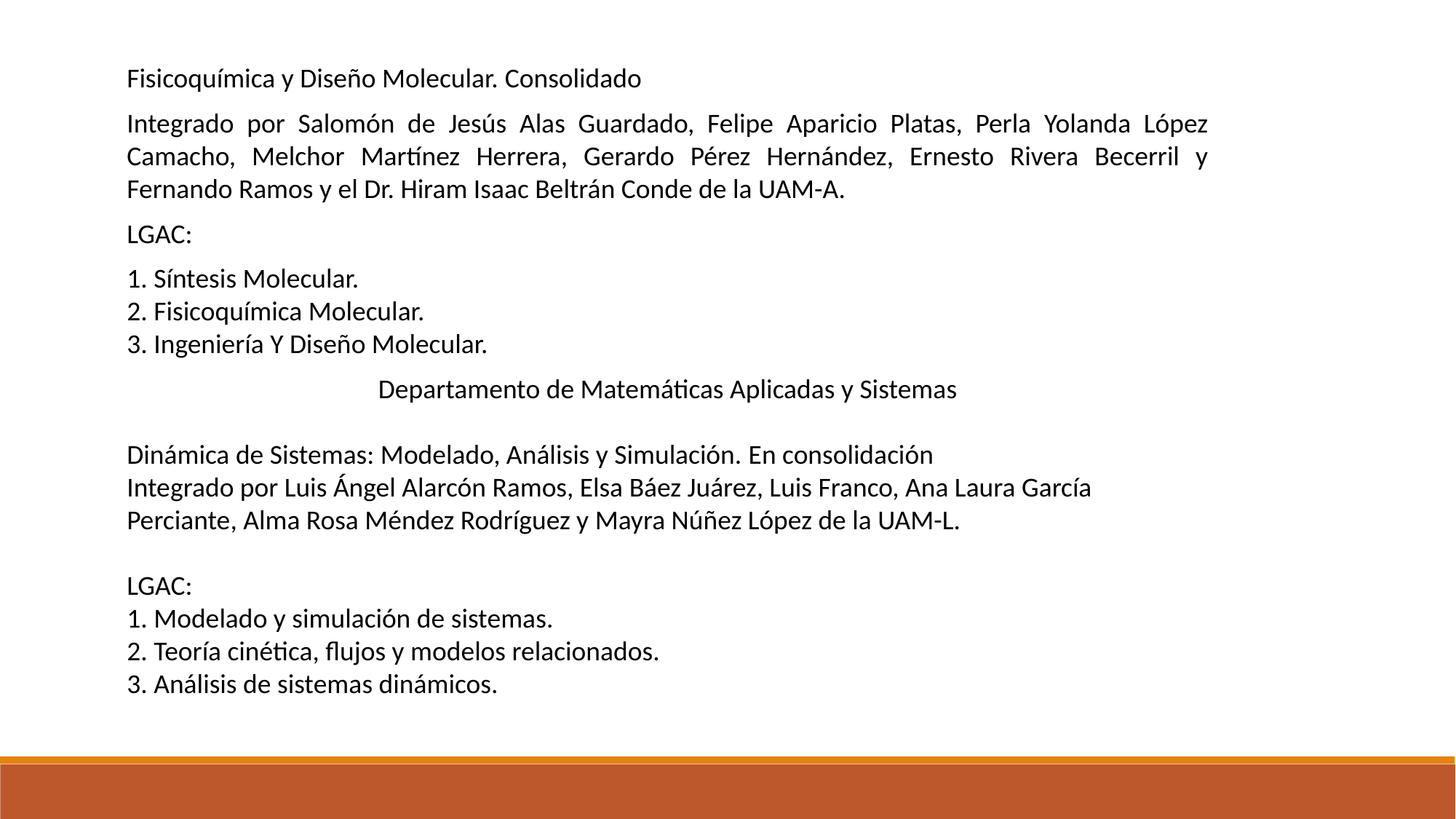

Fisicoquímica y Diseño Molecular. Consolidado
Integrado por Salomón de Jesús Alas Guardado, Felipe Aparicio Platas, Perla Yolanda López Camacho, Melchor Martínez Herrera, Gerardo Pérez Hernández, Ernesto Rivera Becerril y Fernando Ramos y el Dr. Hiram Isaac Beltrán Conde de la UAM-A.
LGAC:
1. Síntesis Molecular.
2. Fisicoquímica Molecular.
3. Ingeniería Y Diseño Molecular.
Departamento de Matemáticas Aplicadas y Sistemas

Dinámica de Sistemas: Modelado, Análisis y Simulación. En consolidación
Integrado por Luis Ángel Alarcón Ramos, Elsa Báez Juárez, Luis Franco, Ana Laura García Perciante, Alma Rosa Méndez Rodríguez y Mayra Núñez López de la UAM-L.

LGAC:
1. Modelado y simulación de sistemas.
2. Teoría cinética, flujos y modelos relacionados.
3. Análisis de sistemas dinámicos.